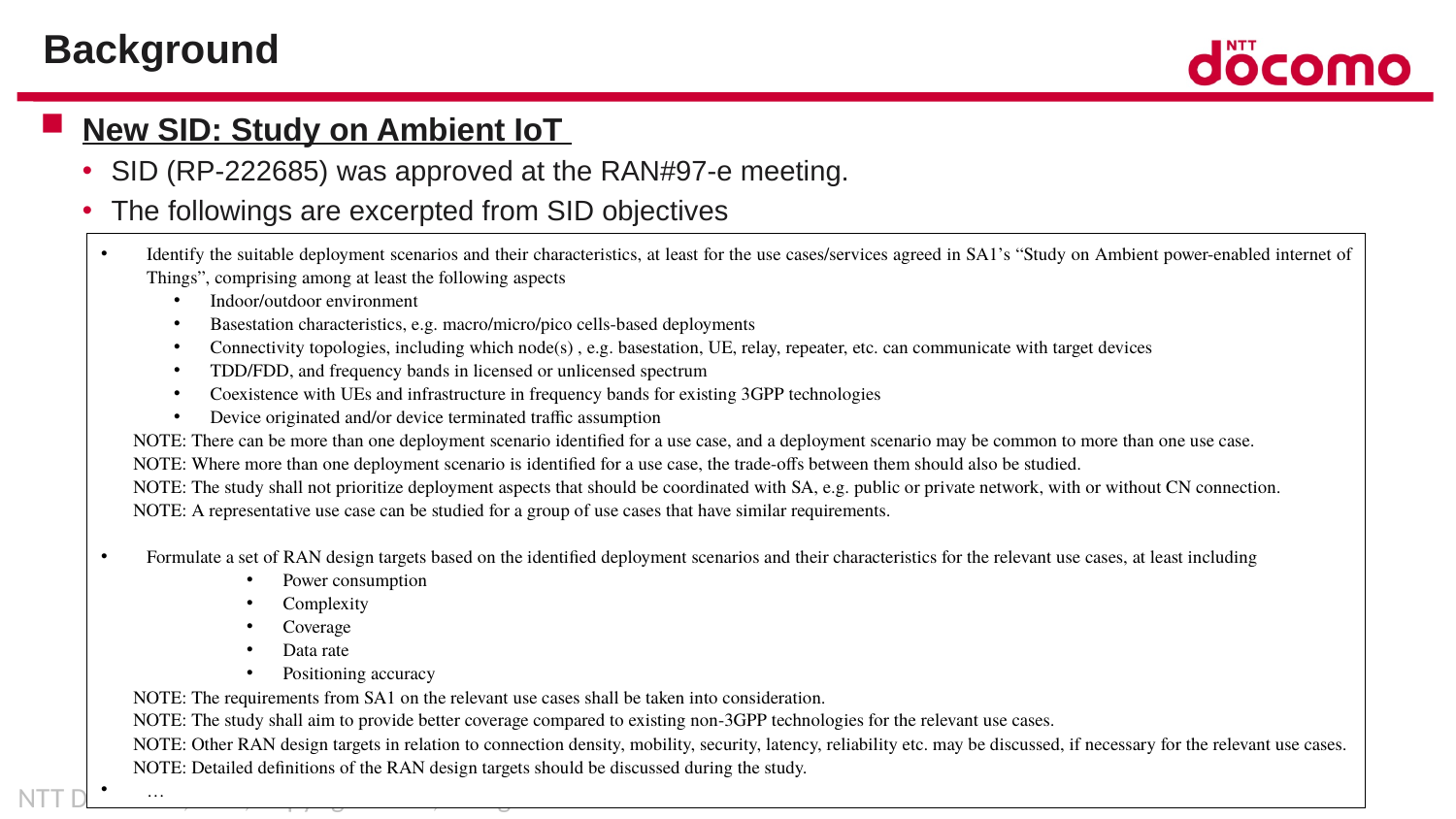

# Background
New SID: Study on Ambient IoT
SID (RP-222685) was approved at the RAN#97-e meeting.
The followings are excerpted from SID objectives

Identify the suitable deployment scenarios and their characteristics, at least for the use cases/services agreed in SA1’s “Study on Ambient power-enabled internet of Things”, comprising among at least the following aspects
Indoor/outdoor environment
Basestation characteristics, e.g. macro/micro/pico cells-based deployments
Connectivity topologies, including which node(s) , e.g. basestation, UE, relay, repeater, etc. can communicate with target devices
TDD/FDD, and frequency bands in licensed or unlicensed spectrum
Coexistence with UEs and infrastructure in frequency bands for existing 3GPP technologies
Device originated and/or device terminated traffic assumption
NOTE: There can be more than one deployment scenario identified for a use case, and a deployment scenario may be common to more than one use case.
NOTE: Where more than one deployment scenario is identified for a use case, the trade-offs between them should also be studied.
NOTE: The study shall not prioritize deployment aspects that should be coordinated with SA, e.g. public or private network, with or without CN connection.
NOTE: A representative use case can be studied for a group of use cases that have similar requirements.

Formulate a set of RAN design targets based on the identified deployment scenarios and their characteristics for the relevant use cases, at least including
Power consumption
Complexity
Coverage
Data rate
Positioning accuracy
NOTE: The requirements from SA1 on the relevant use cases shall be taken into consideration.
NOTE: The study shall aim to provide better coverage compared to existing non-3GPP technologies for the relevant use cases.
NOTE: Other RAN design targets in relation to connection density, mobility, security, latency, reliability etc. may be discussed, if necessary for the relevant use cases.
NOTE: Detailed definitions of the RAN design targets should be discussed during the study.
…